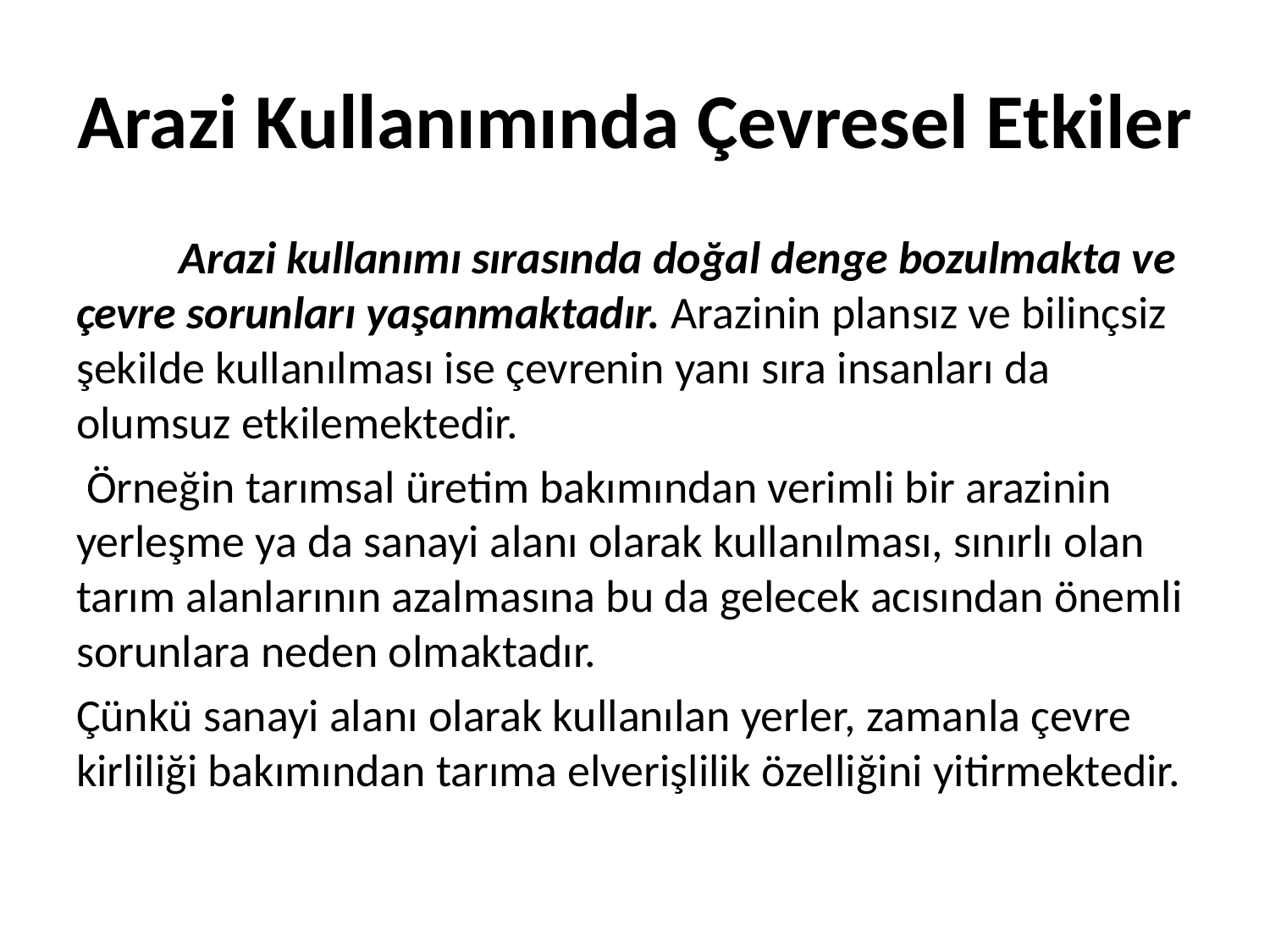

# Arazi Kullanımında Çevresel Etkiler
	Arazi kullanımı sırasında doğal denge bozulmakta ve çevre sorunları yaşanmaktadır. Arazinin plansız ve bilinçsiz şekilde kullanılması ise çevrenin yanı sıra insanları da olumsuz etkilemektedir.
 Örneğin tarımsal üretim bakımından verimli bir arazinin yerleşme ya da sanayi alanı olarak kullanılması, sınırlı olan tarım alanlarının azalmasına bu da gelecek acısından önemli sorunlara neden olmaktadır.
Çünkü sanayi alanı olarak kullanılan yerler, zamanla çevre kirliliği bakımından tarıma elverişlilik özelliğini yitirmektedir.